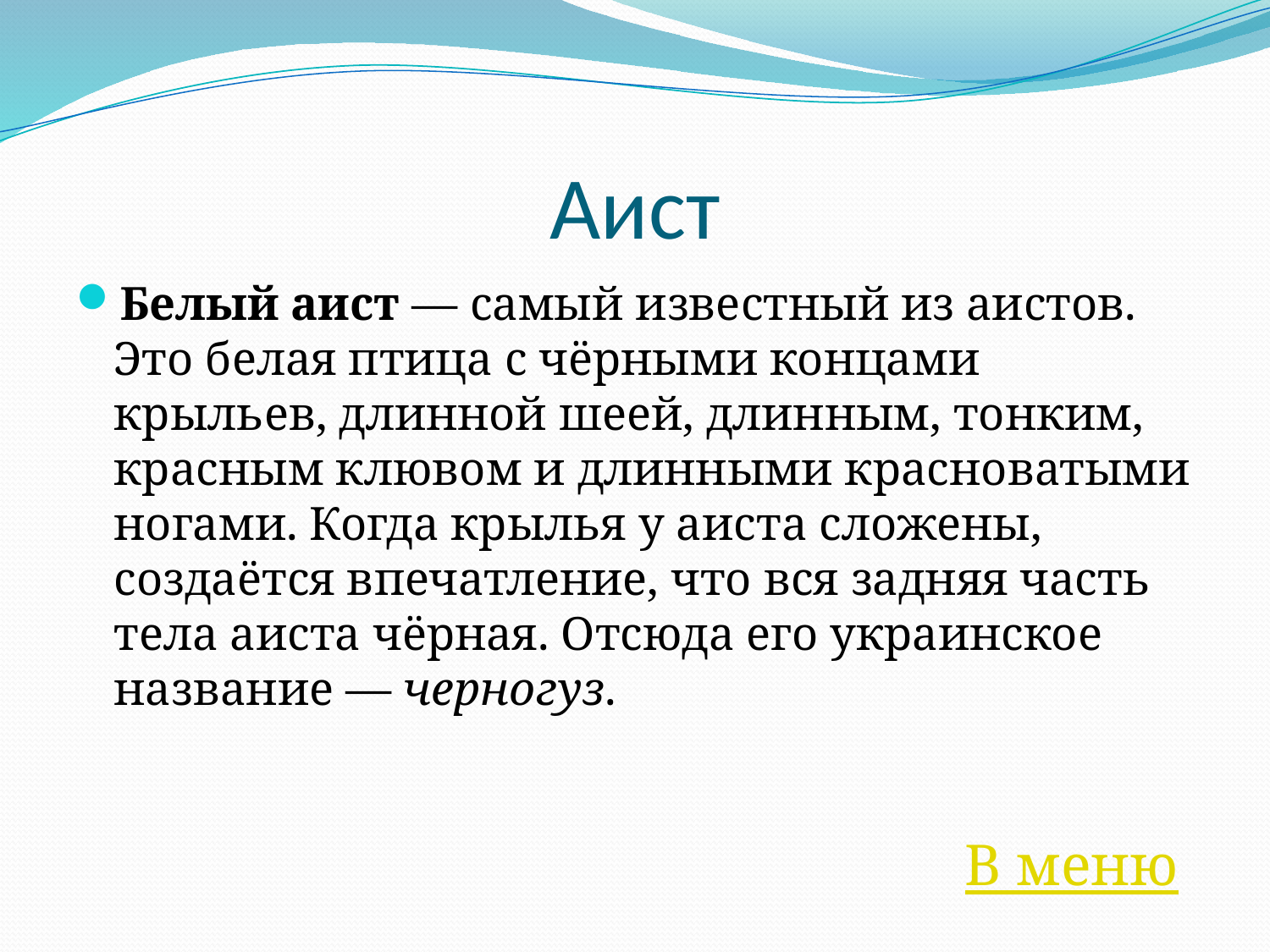

# Аист
Белый аист — самый известный из аистов. Это белая птица с чёрными концами крыльев, длинной шеей, длинным, тонким, красным клювом и длинными красноватыми ногами. Когда крылья у аиста сложены, создаётся впечатление, что вся задняя часть тела аиста чёрная. Отсюда его украинское название — черногуз.
В меню